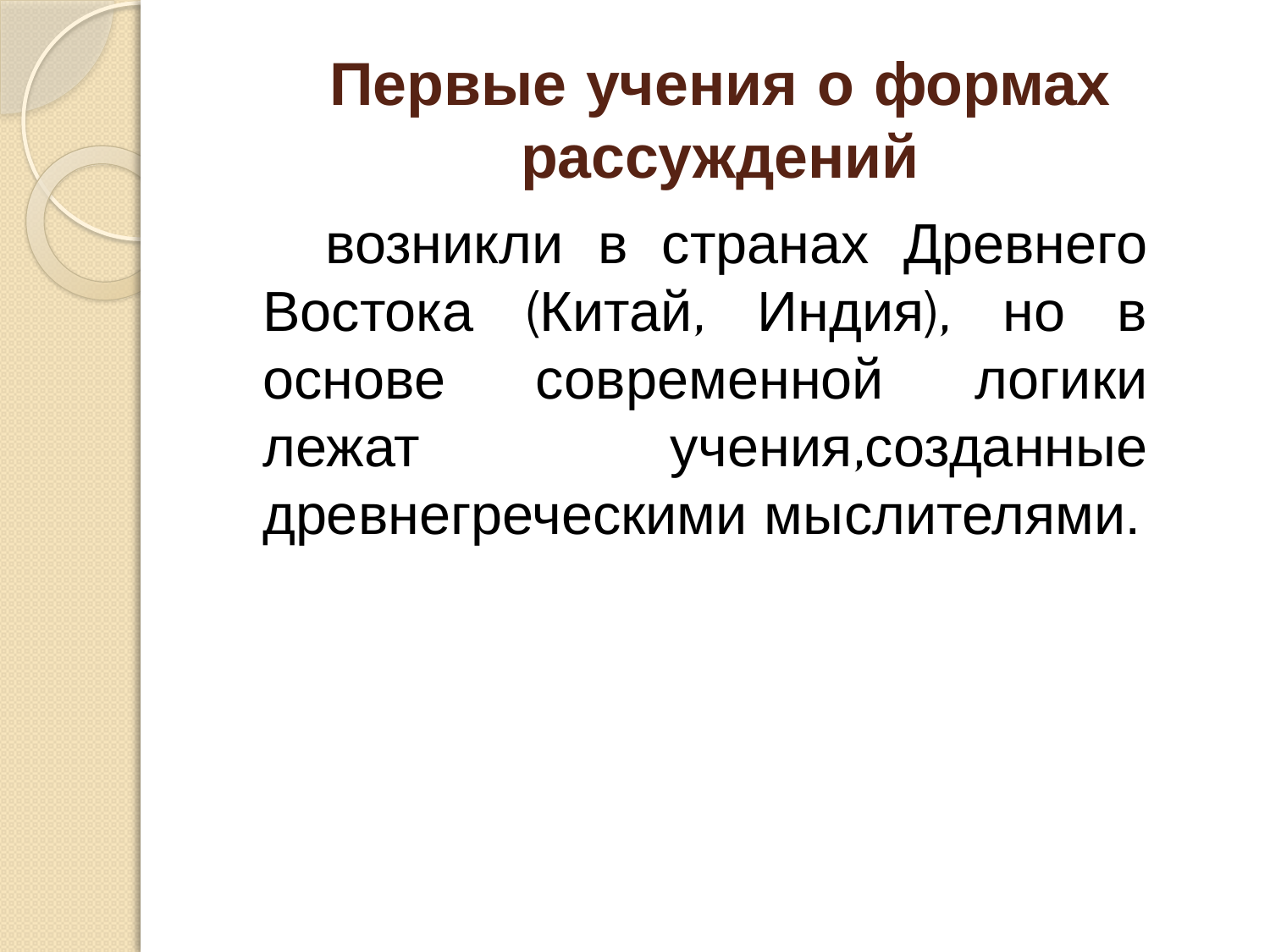

# Первые учения о формах рассуждений
   возникли в странах Древнего Востока (Китай, Индия), но в основе современной логики лежат учения,созданные древнегреческими мыслителями.